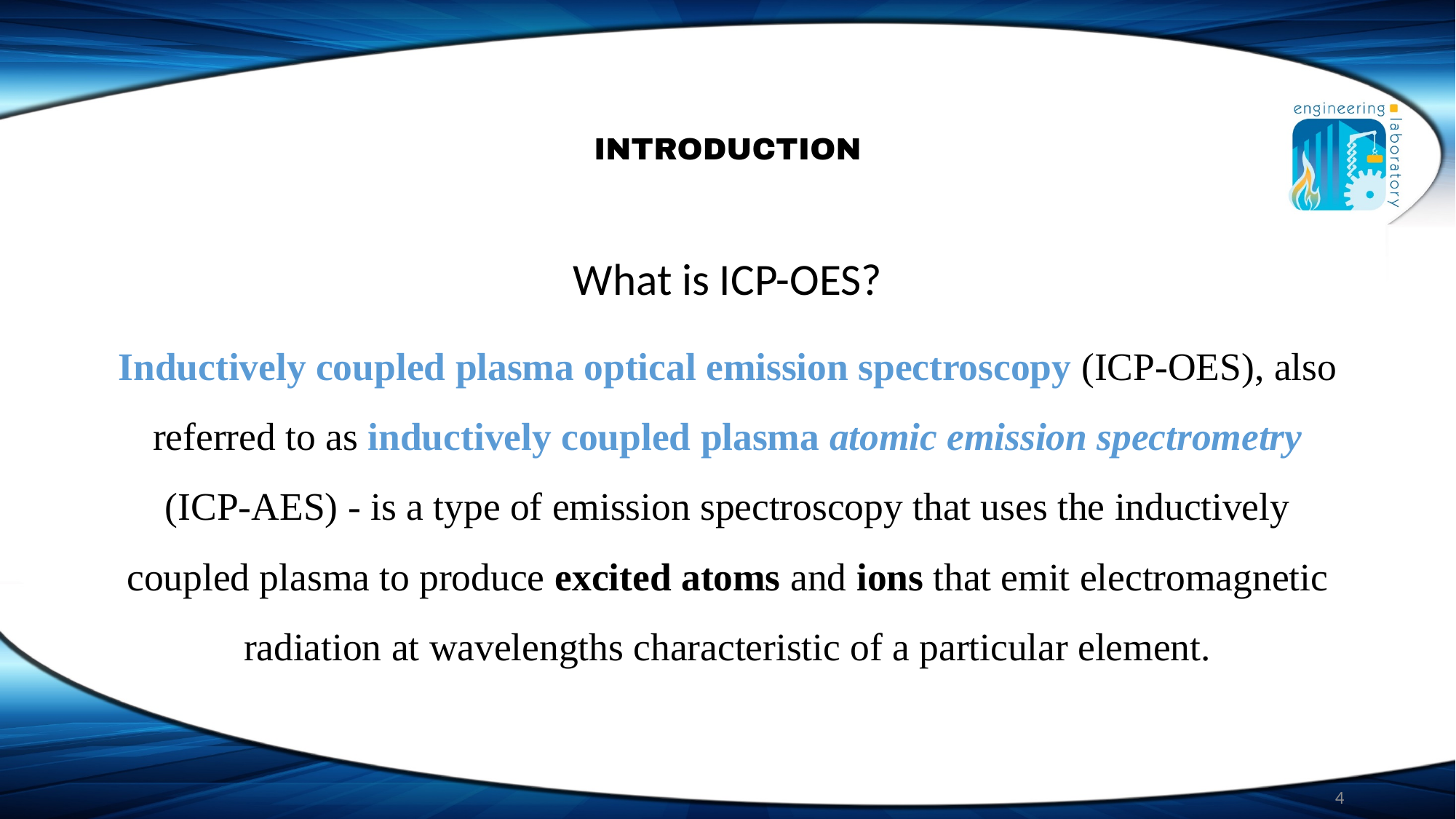

# INTRODUCTION
What is ICP-OES?
Inductively coupled plasma optical emission spectroscopy (ICP-OES), also referred to as inductively coupled plasma atomic emission spectrometry (ICP-AES) - is a type of emission spectroscopy that uses the inductively coupled plasma to produce excited atoms and ions that emit electromagnetic radiation at wavelengths characteristic of a particular element.

4